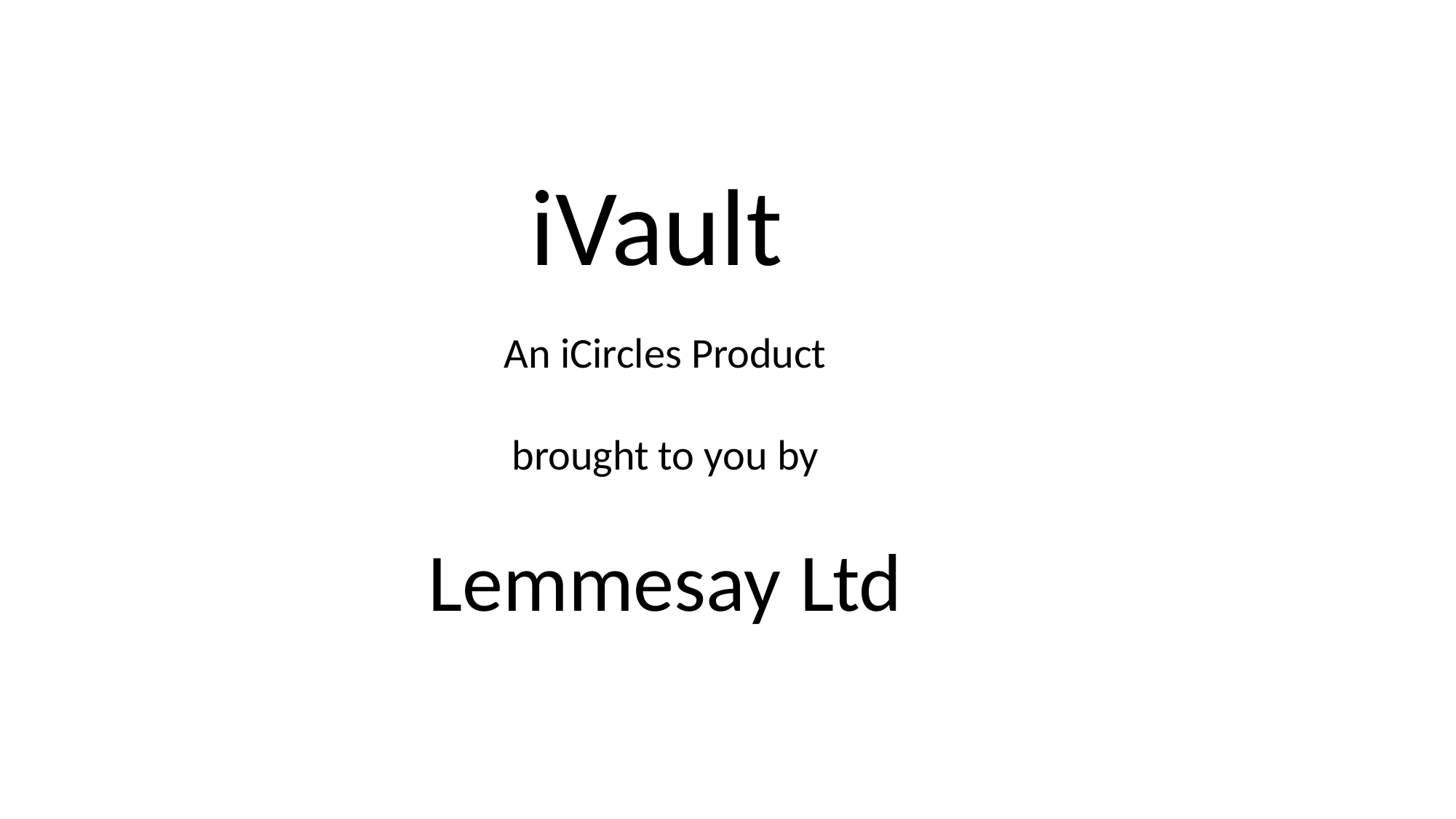

iVault
An iCircles Product

brought to you by

Lemmesay Ltd